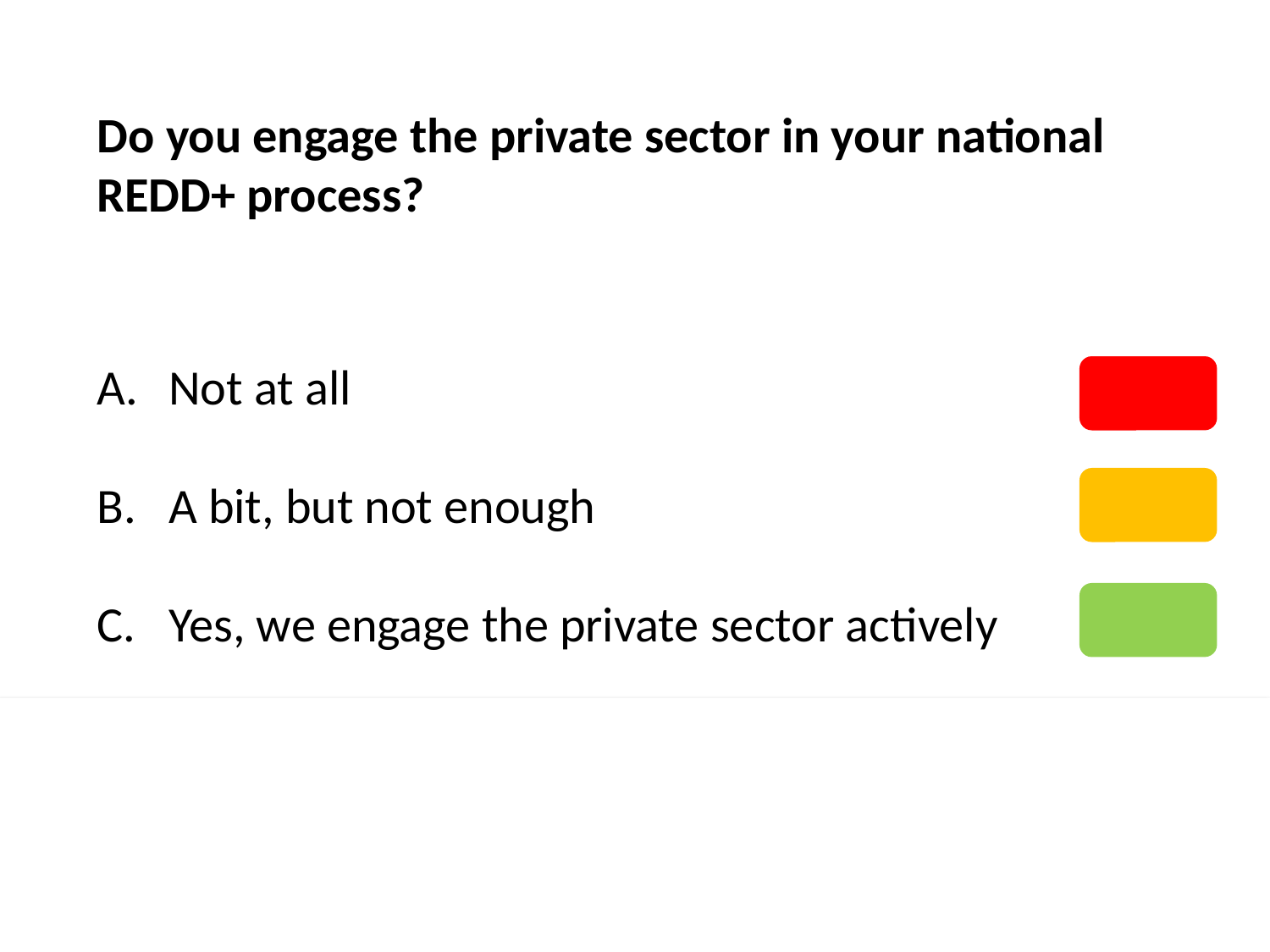

Do you engage the private sector in your national REDD+ process?
Not at all

A bit, but not enough

Yes, we engage the private sector actively